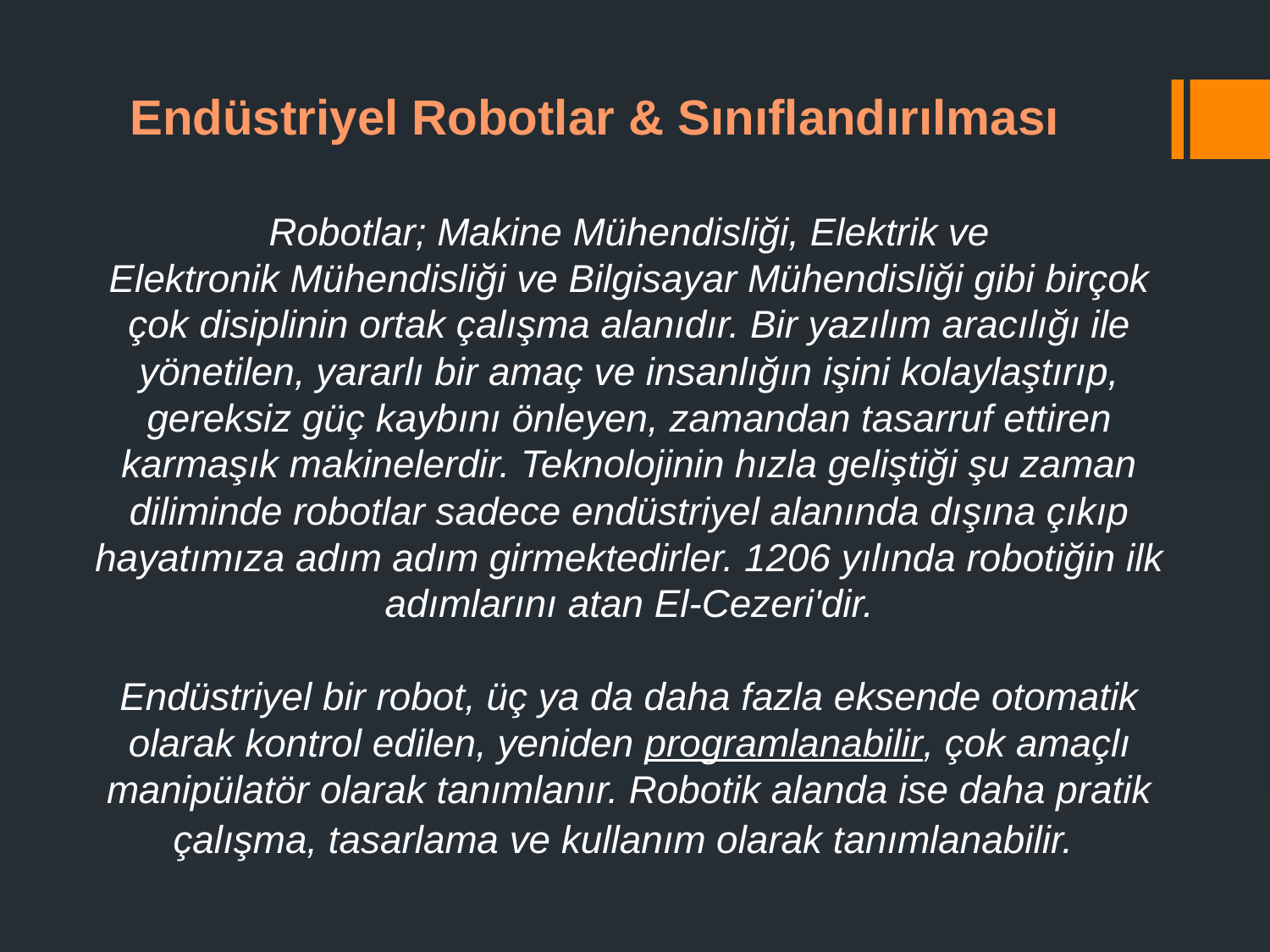

Endüstriyel Robotlar & Sınıflandırılması
Robotlar; Makine Mühendisliği, Elektrik ve Elektronik Mühendisliği ve Bilgisayar Mühendisliği gibi birçok çok disiplinin ortak çalışma alanıdır. Bir yazılım aracılığı ile yönetilen, yararlı bir amaç ve insanlığın işini kolaylaştırıp, gereksiz güç kaybını önleyen, zamandan tasarruf ettiren karmaşık makinelerdir. Teknolojinin hızla geliştiği şu zaman diliminde robotlar sadece endüstriyel alanında dışına çıkıp hayatımıza adım adım girmektedirler. 1206 yılında robotiğin ilk adımlarını atan El-Cezeri'dir.

Endüstriyel bir robot, üç ya da daha fazla eksende otomatik olarak kontrol edilen, yeniden programlanabilir, çok amaçlı manipülatör olarak tanımlanır. Robotik alanda ise daha pratik çalışma, tasarlama ve kullanım olarak tanımlanabilir.